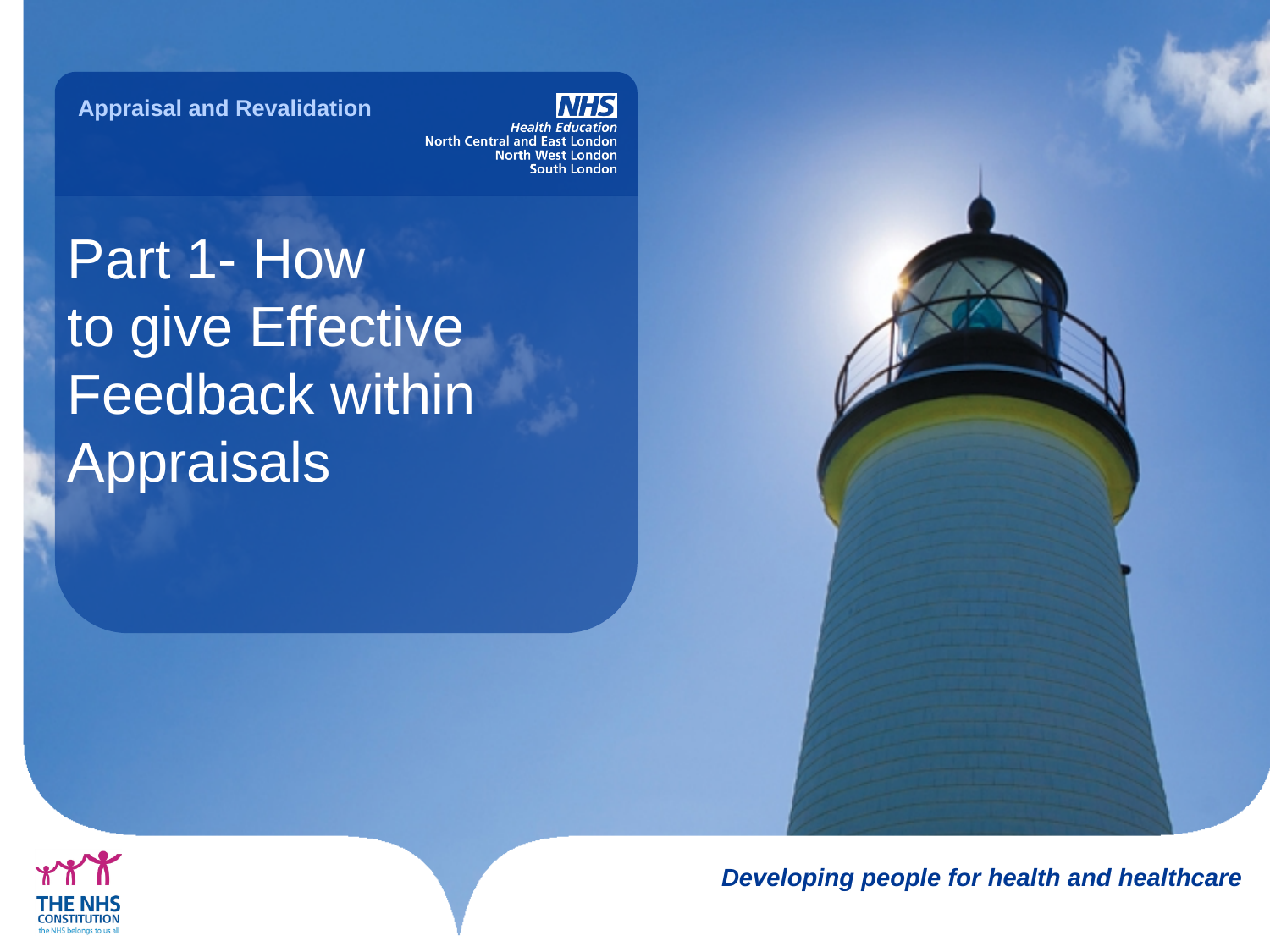

Part 1- How
to give Effective
Feedback within Appraisals
#